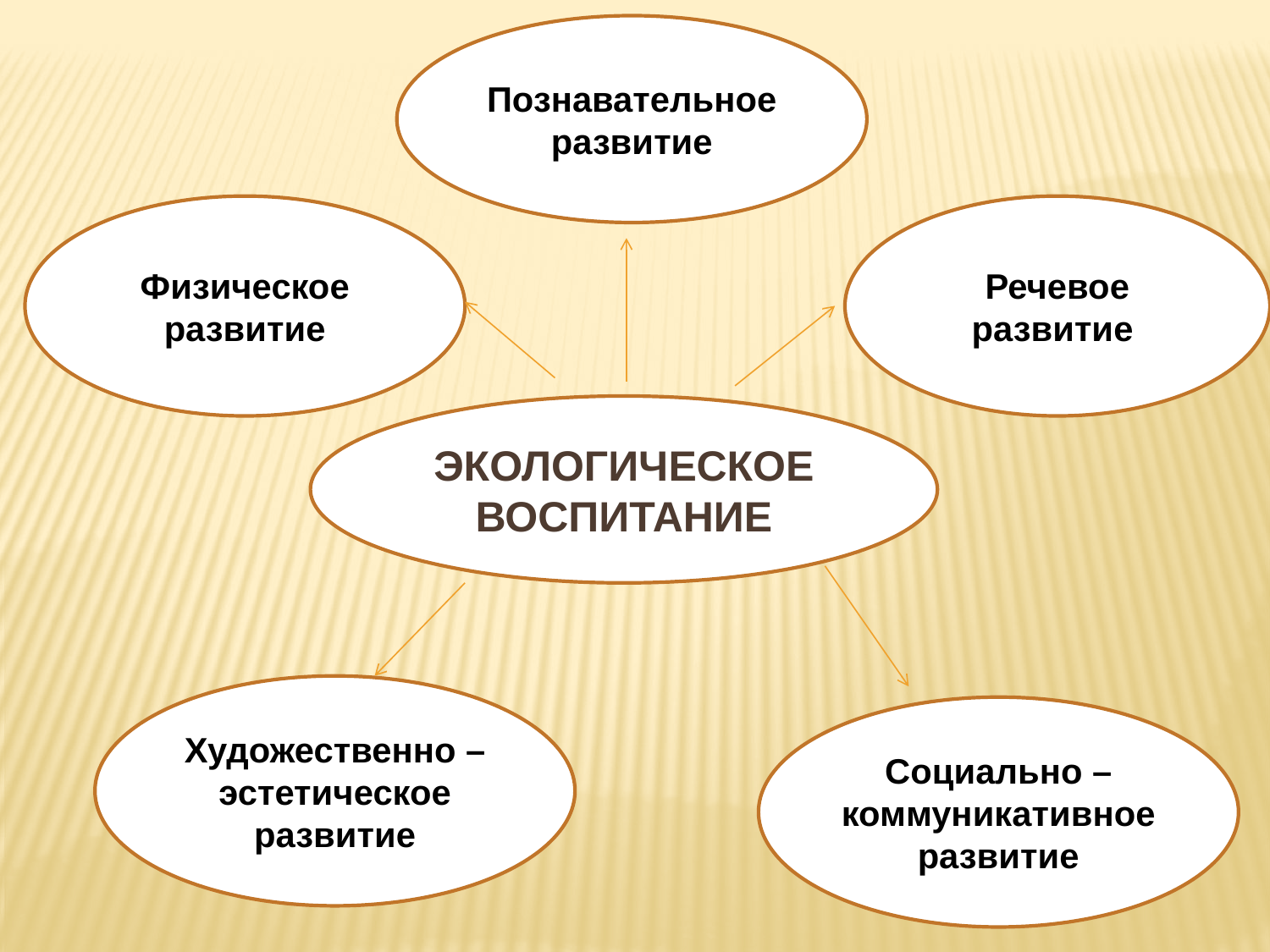

Познавательное развитие
Физическое
развитие
Речевое
развитие
ЭКОЛОГИЧЕСКОЕ ВОСПИТАНИЕ
Художественно – эстетическое
развитие
Социально – коммуникативное развитие